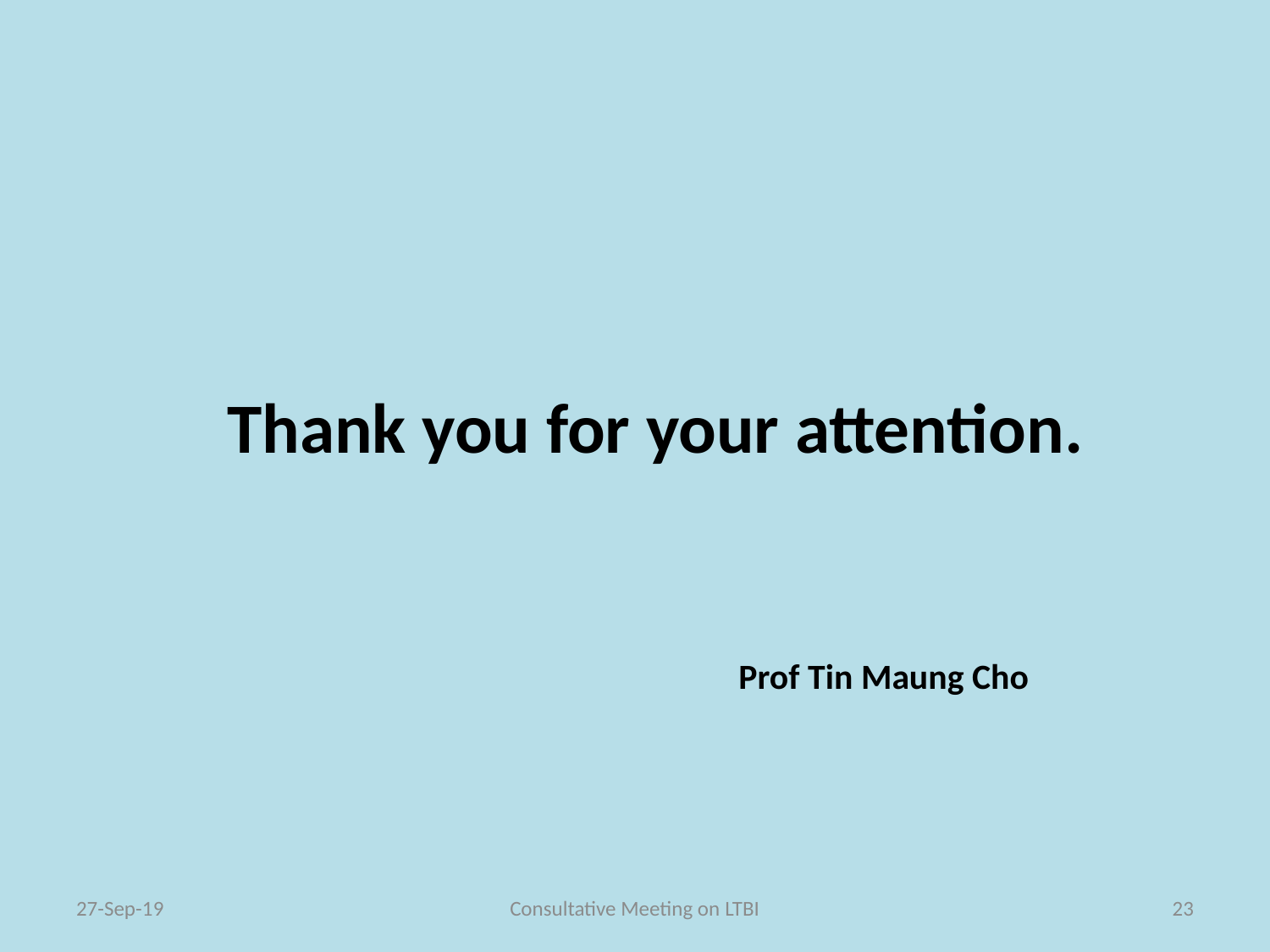

Thank you for your attention.
Prof Tin Maung Cho
27-Sep-19
Consultative Meeting on LTBI
23